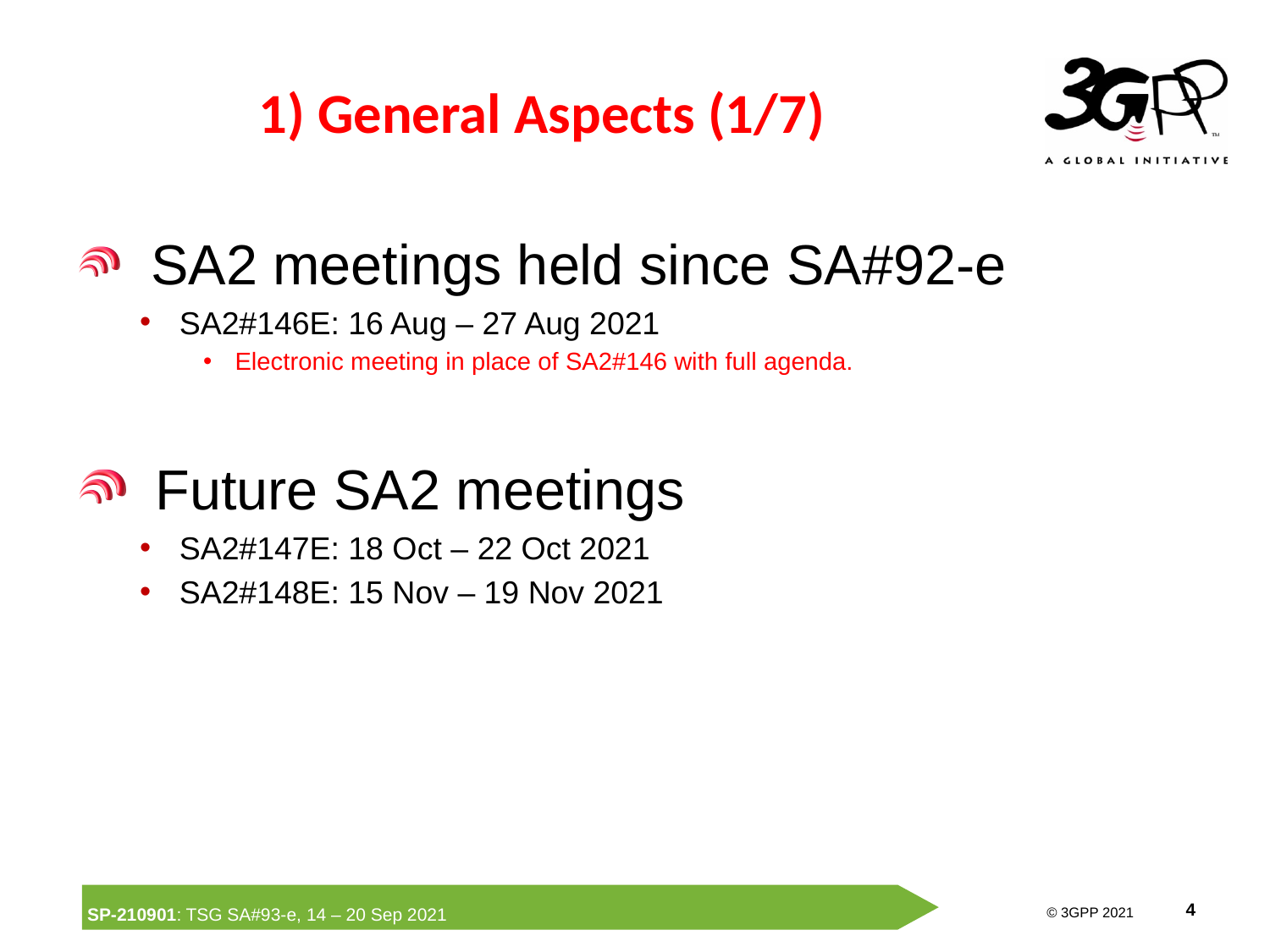

# 1) General Aspects (1/7)
 SA2 meetings held since SA#92-e
SA2#146E: 16 Aug – 27 Aug 2021
Electronic meeting in place of SA2#146 with full agenda.

 Future SA2 meetings
SA2#147E: 18 Oct – 22 Oct 2021
SA2#148E: 15 Nov – 19 Nov 2021